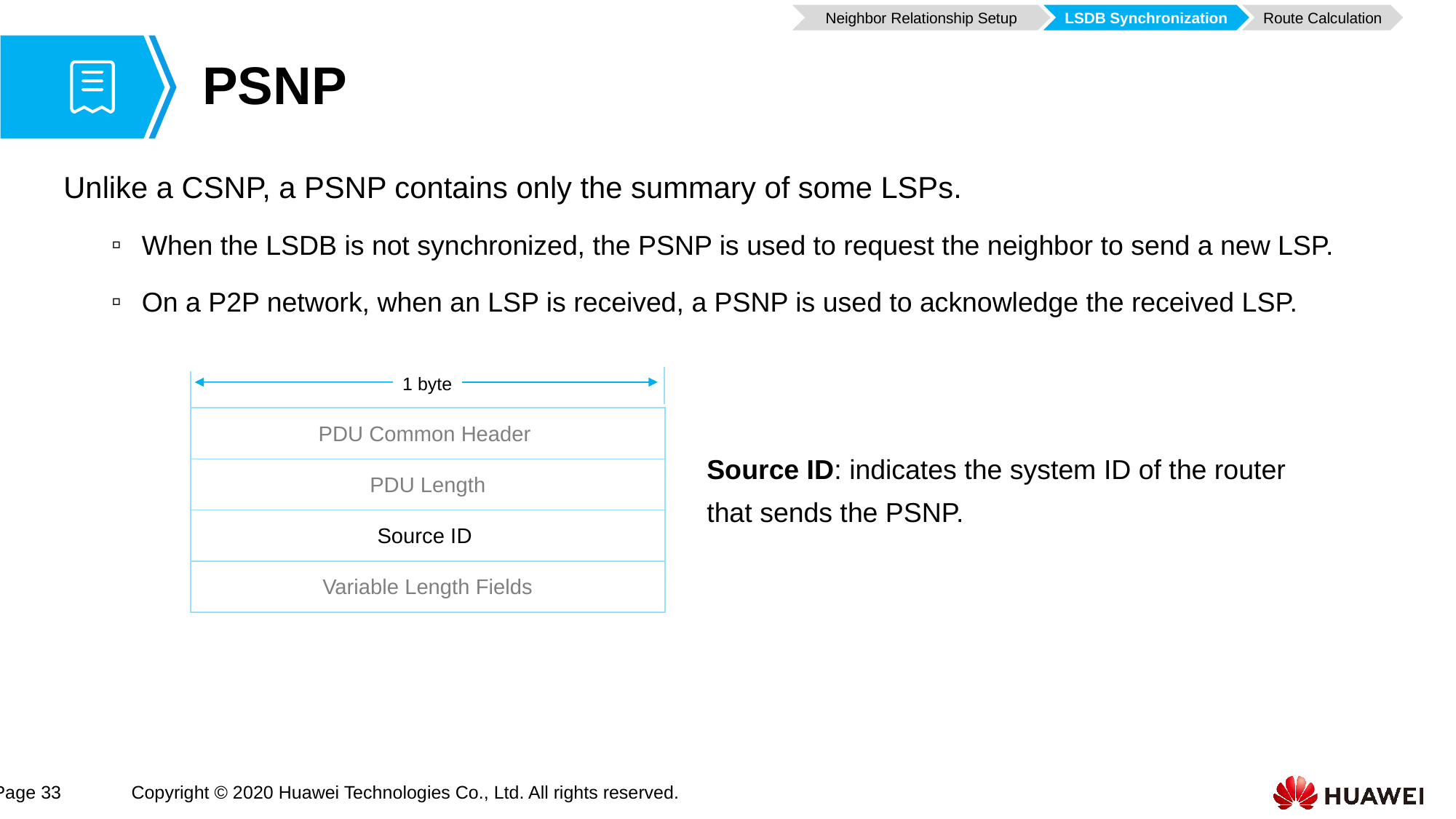

Neighbor Relationship Setup
LSDB Synchronization
Route Calculation
# PSNP
Unlike a CSNP, a PSNP contains only the summary of some LSPs.
When the LSDB is not synchronized, the PSNP is used to request the neighbor to send a new LSP.
On a P2P network, when an LSP is received, a PSNP is used to acknowledge the received LSP.
1 byte

| PDU Common Header |
| --- |
| PDU Length |
| Source ID |
| Variable Length Fields |
Source ID: indicates the system ID of the router that sends the PSNP.